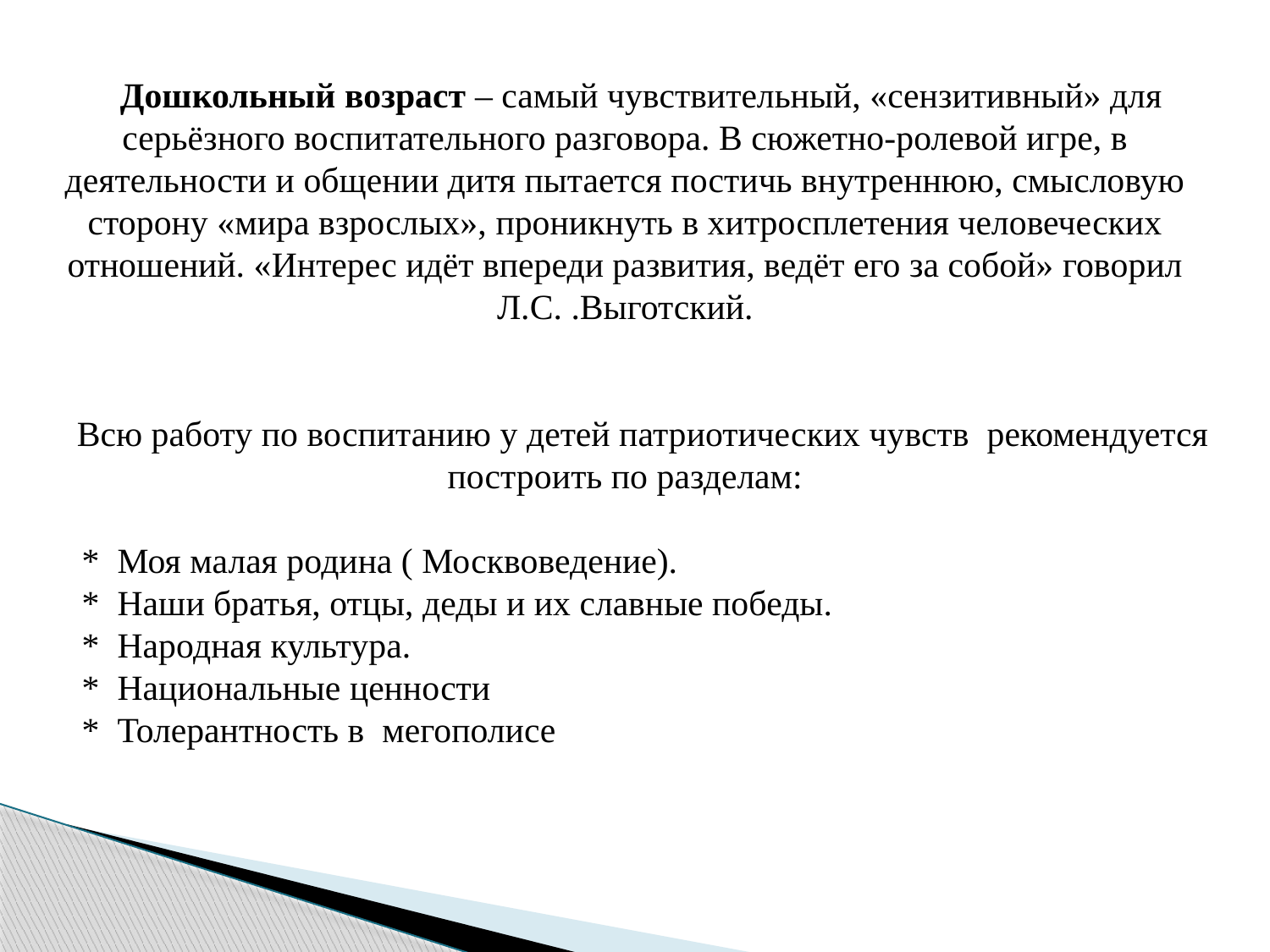

Дошкольный возраст – самый чувствительный, «сензитивный» для серьёзного воспитательного разговора. В сюжетно-ролевой игре, в деятельности и общении дитя пытается постичь внутреннюю, смысловую сторону «мира взрослых», проникнуть в хитросплетения человеческих отношений. «Интерес идёт впереди развития, ведёт его за собой» говорил Л.С. .Выготский.

    Всю работу по воспитанию у детей патриотических чувств  рекомендуется построить по разделам:

     *  Моя малая родина ( Москвоведение).
     *  Наши братья, отцы, деды и их славные победы.
     *  Народная культура.
     *  Национальные ценности
     *  Толерантность в  мегополисе